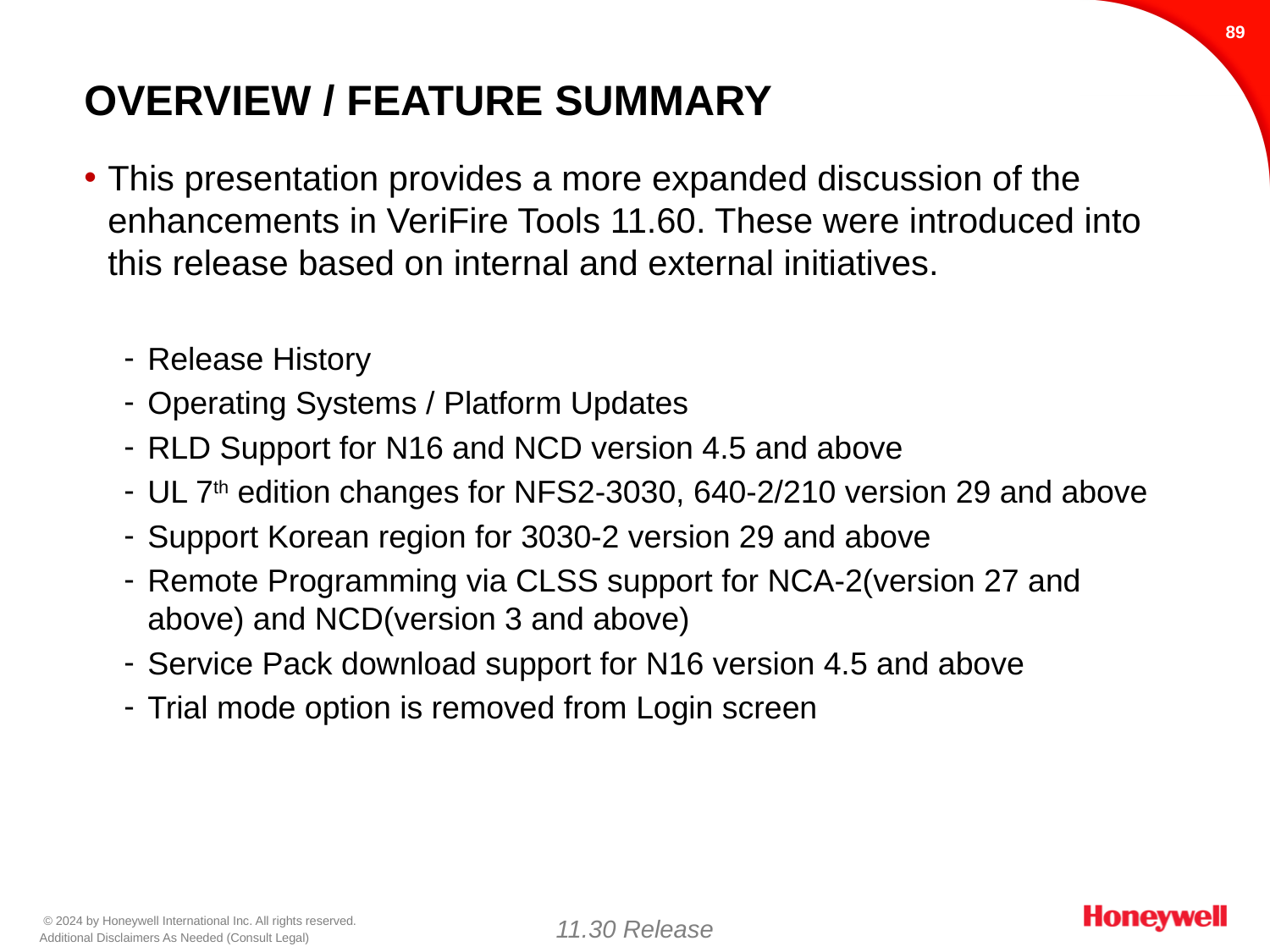

89
# Overview / Feature Summary
This presentation provides a more expanded discussion of the enhancements in VeriFire Tools 11.60. These were introduced into this release based on internal and external initiatives.

Release History
Operating Systems / Platform Updates
RLD Support for N16 and NCD version 4.5 and above
UL 7th edition changes for NFS2-3030, 640-2/210 version 29 and above
Support Korean region for 3030-2 version 29 and above
Remote Programming via CLSS support for NCA-2(version 27 and above) and NCD(version 3 and above)
Service Pack download support for N16 version 4.5 and above
Trial mode option is removed from Login screen

11.30 Release